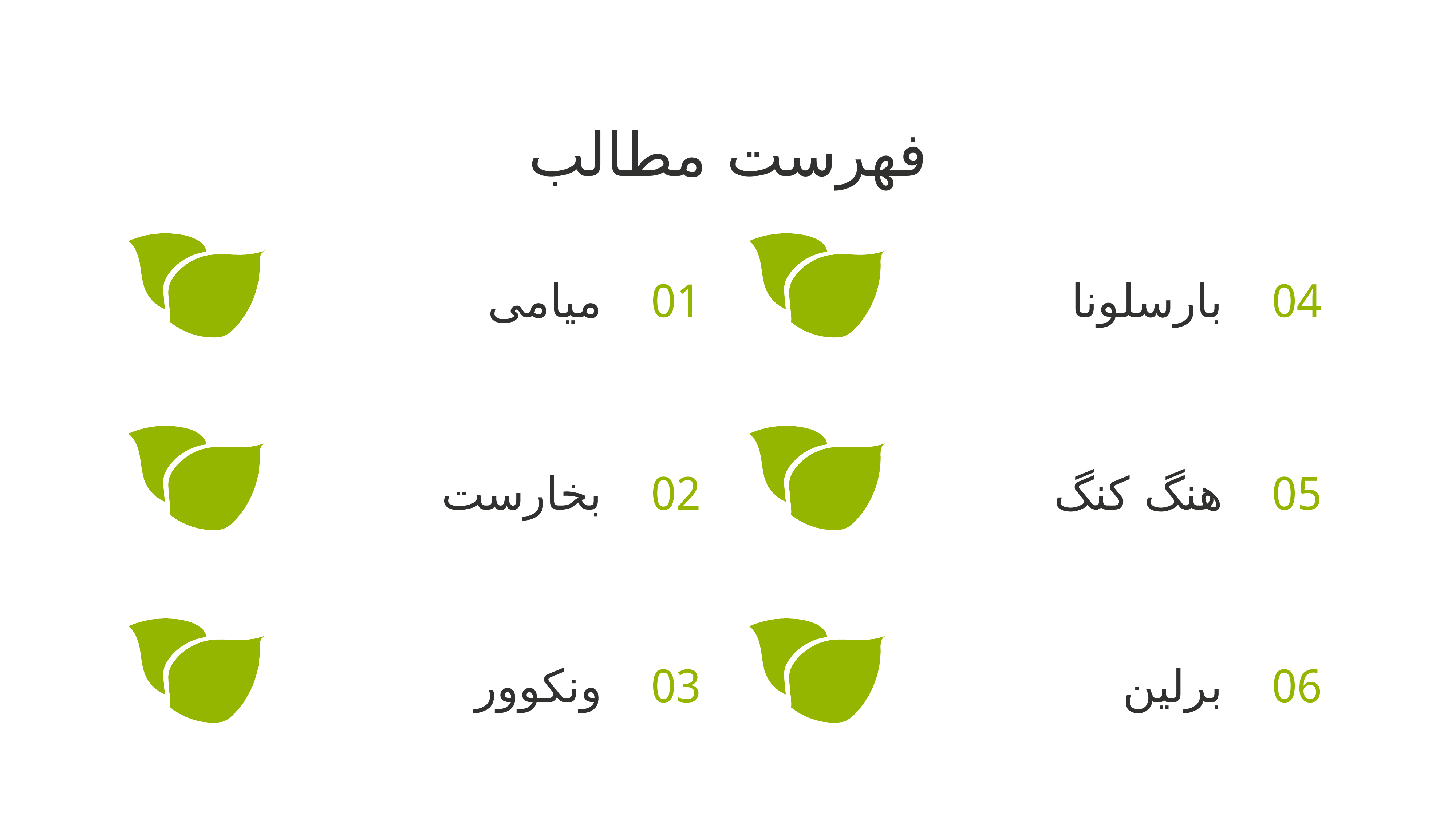

فهرست مطالب

میامی
بارسلونا
01
04

بخارست
هنگ کنگ
02
05

ونکوور
برلین
03
06